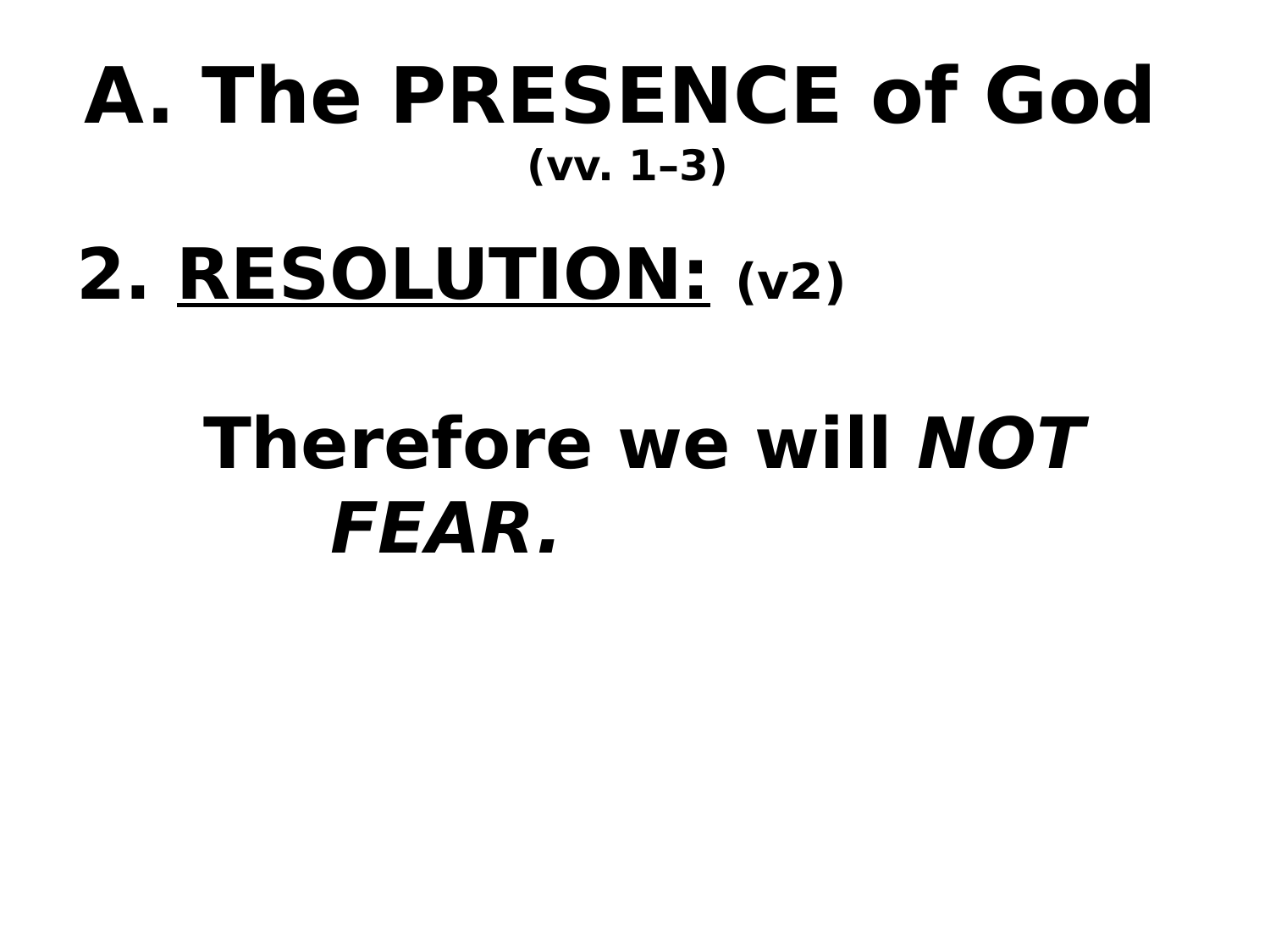

# A. The PRESENCE of God (vv. 1–3)
2. RESOLUTION: (v2)
	Therefore we will NOT 		FEAR.